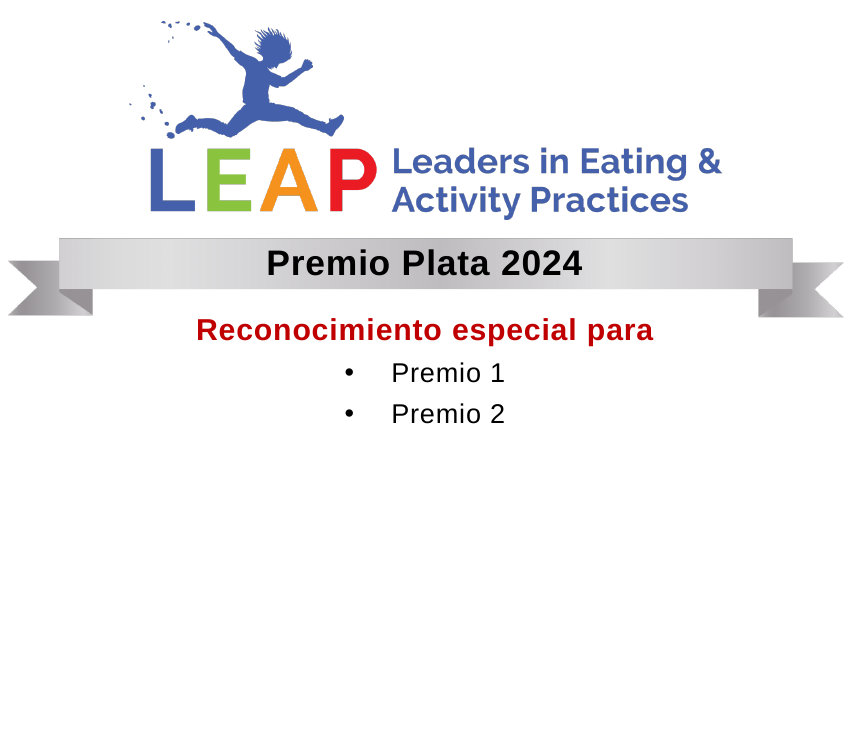

# Premio Plata 2024
Reconocimiento especial para
Premio 1
Premio 2